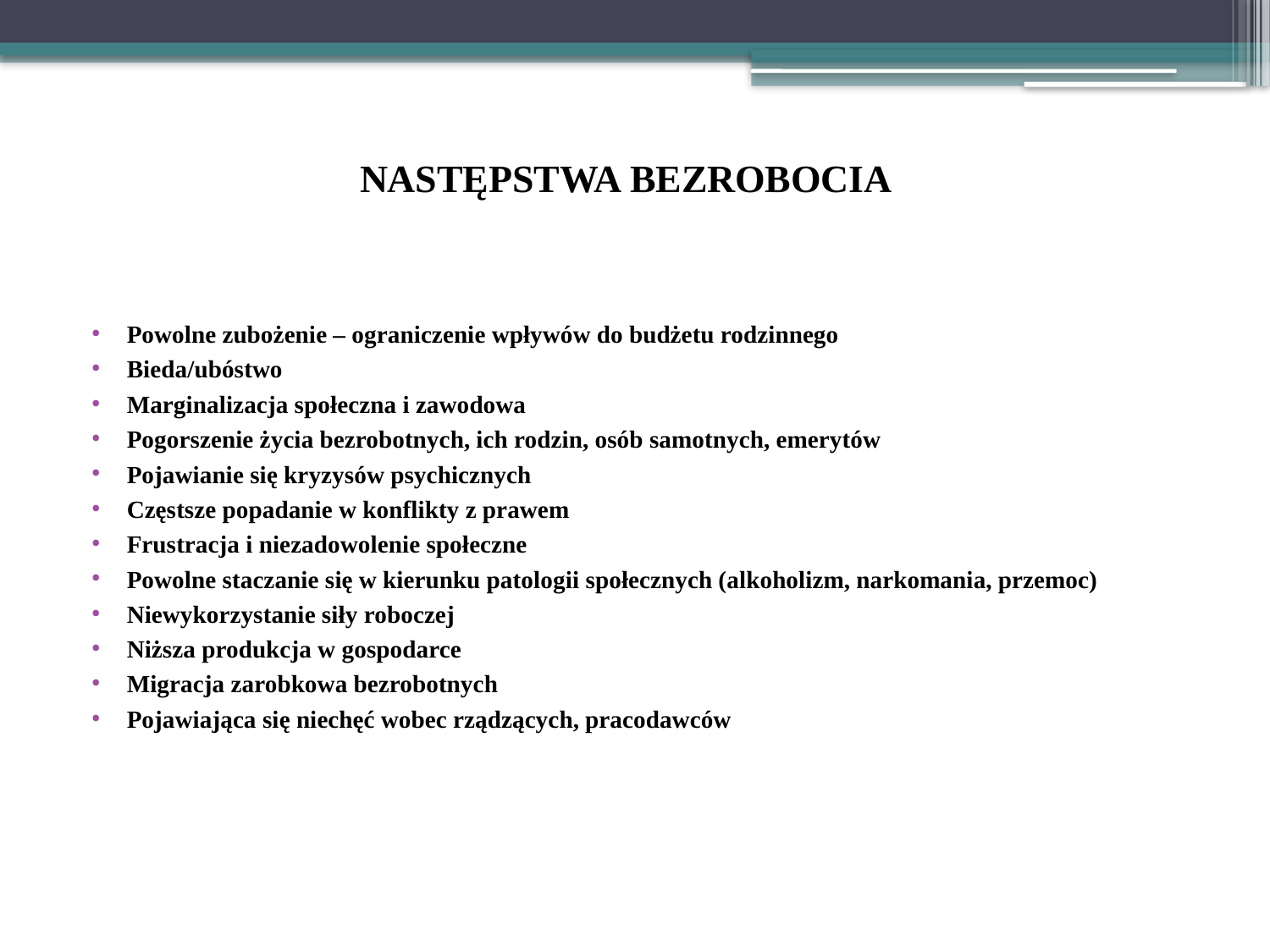

# NASTĘPSTWA BEZROBOCIA
Powolne zubożenie – ograniczenie wpływów do budżetu rodzinnego
Bieda/ubóstwo
Marginalizacja społeczna i zawodowa
Pogorszenie życia bezrobotnych, ich rodzin, osób samotnych, emerytów
Pojawianie się kryzysów psychicznych
Częstsze popadanie w konflikty z prawem
Frustracja i niezadowolenie społeczne
Powolne staczanie się w kierunku patologii społecznych (alkoholizm, narkomania, przemoc)
Niewykorzystanie siły roboczej
Niższa produkcja w gospodarce
Migracja zarobkowa bezrobotnych
Pojawiająca się niechęć wobec rządzących, pracodawców